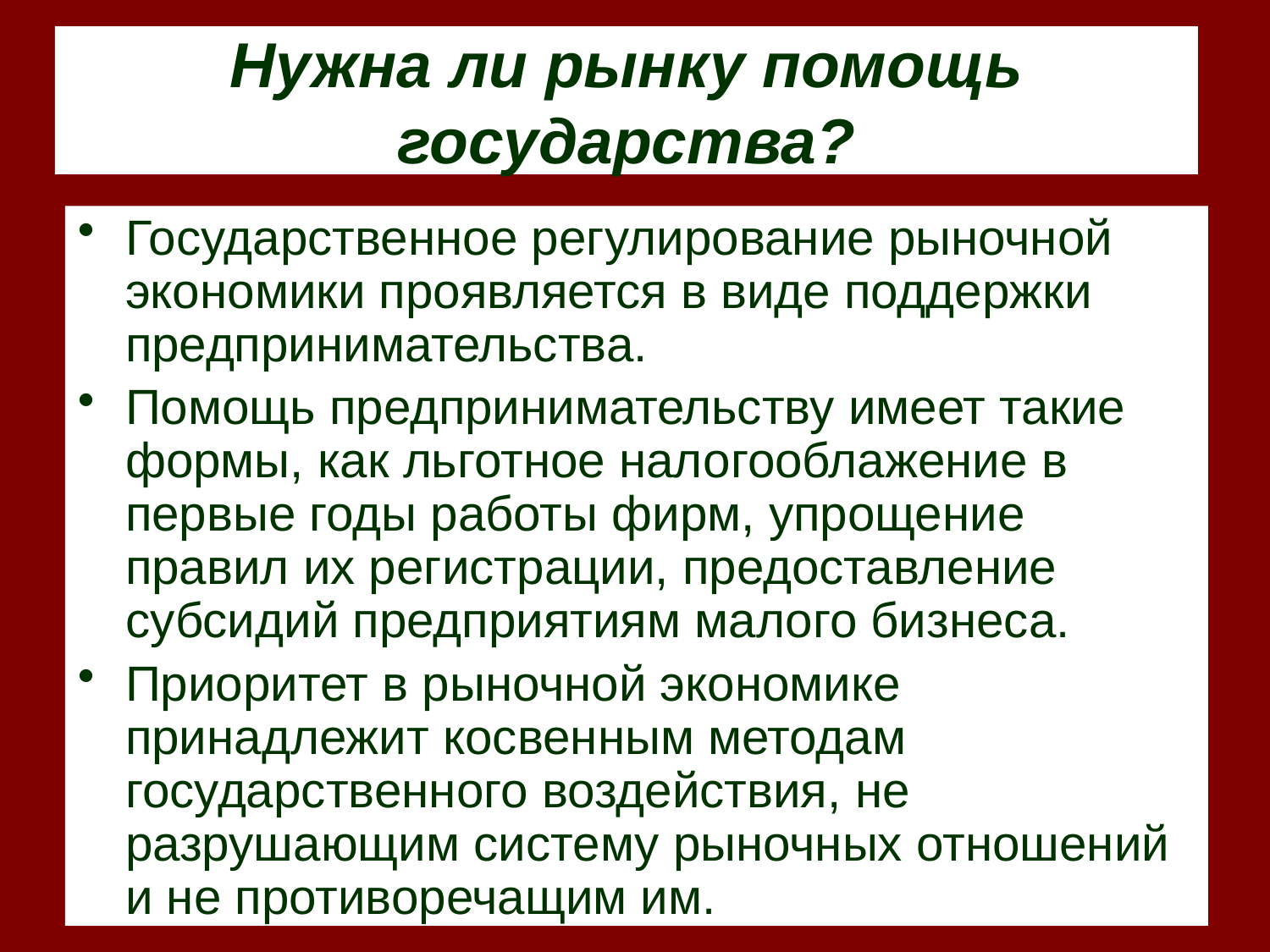

# Нужна ли рынку помощь государства?
Государственное регулирование рыночной экономики проявляется в виде поддержки предпринимательства.
Помощь предпринимательству имеет такие формы, как льготное налогооблажение в первые годы работы фирм, упрощение правил их регистрации, предоставление субсидий предприятиям малого бизнеса.
Приоритет в рыночной экономике принадлежит косвенным методам государственного воздействия, не разрушающим систему рыночных отношений и не противоречащим им.